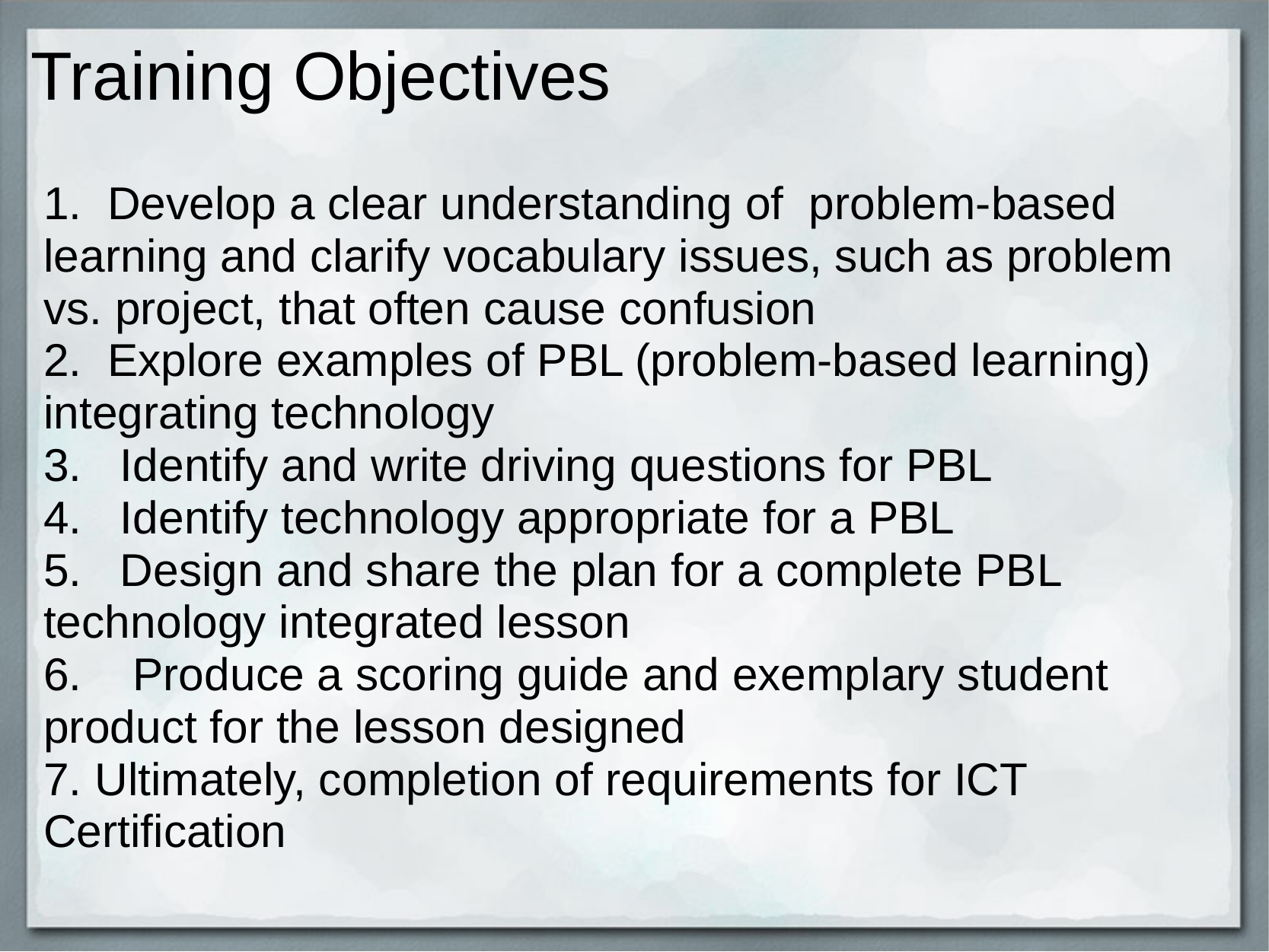

# Training Objectives
1.  Develop a clear understanding of  problem-based learning and clarify vocabulary issues, such as problem vs. project, that often cause confusion
2.  Explore examples of PBL (problem-based learning) integrating technology
3.   Identify and write driving questions for PBL
4.   Identify technology appropriate for a PBL
5.   Design and share the plan for a complete PBL technology integrated lesson
6.    Produce a scoring guide and exemplary student product for the lesson designed
7. Ultimately, completion of requirements for ICT Certification